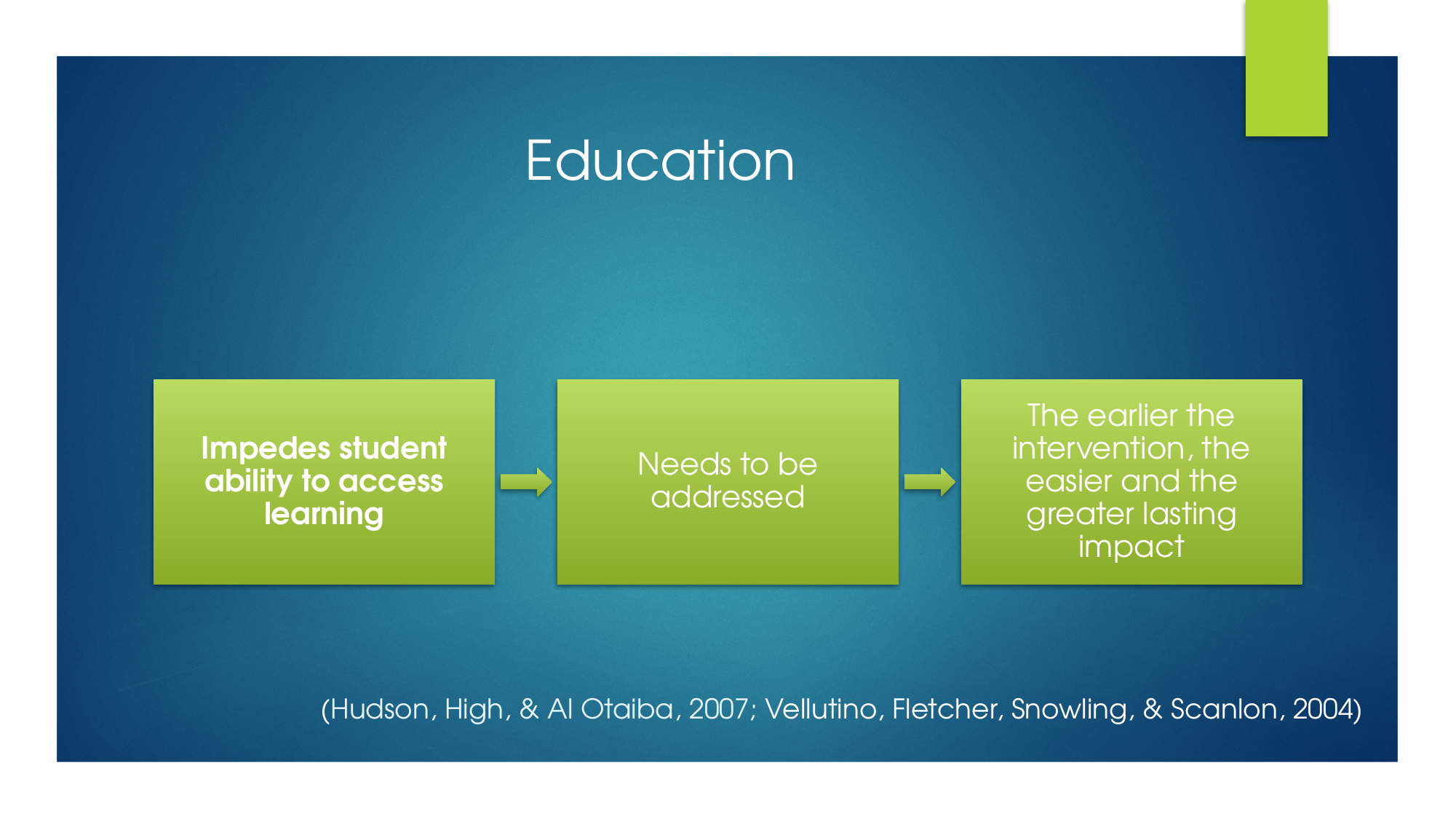

# Education
Impedes student ability to access learning
Needs to be addressed
The earlier the intervention, the easier and the greater lasting impact
(Hudson, High, & Al Otaiba, 2007; Vellutino, Fletcher, Snowling, & Scanlon, 2004)